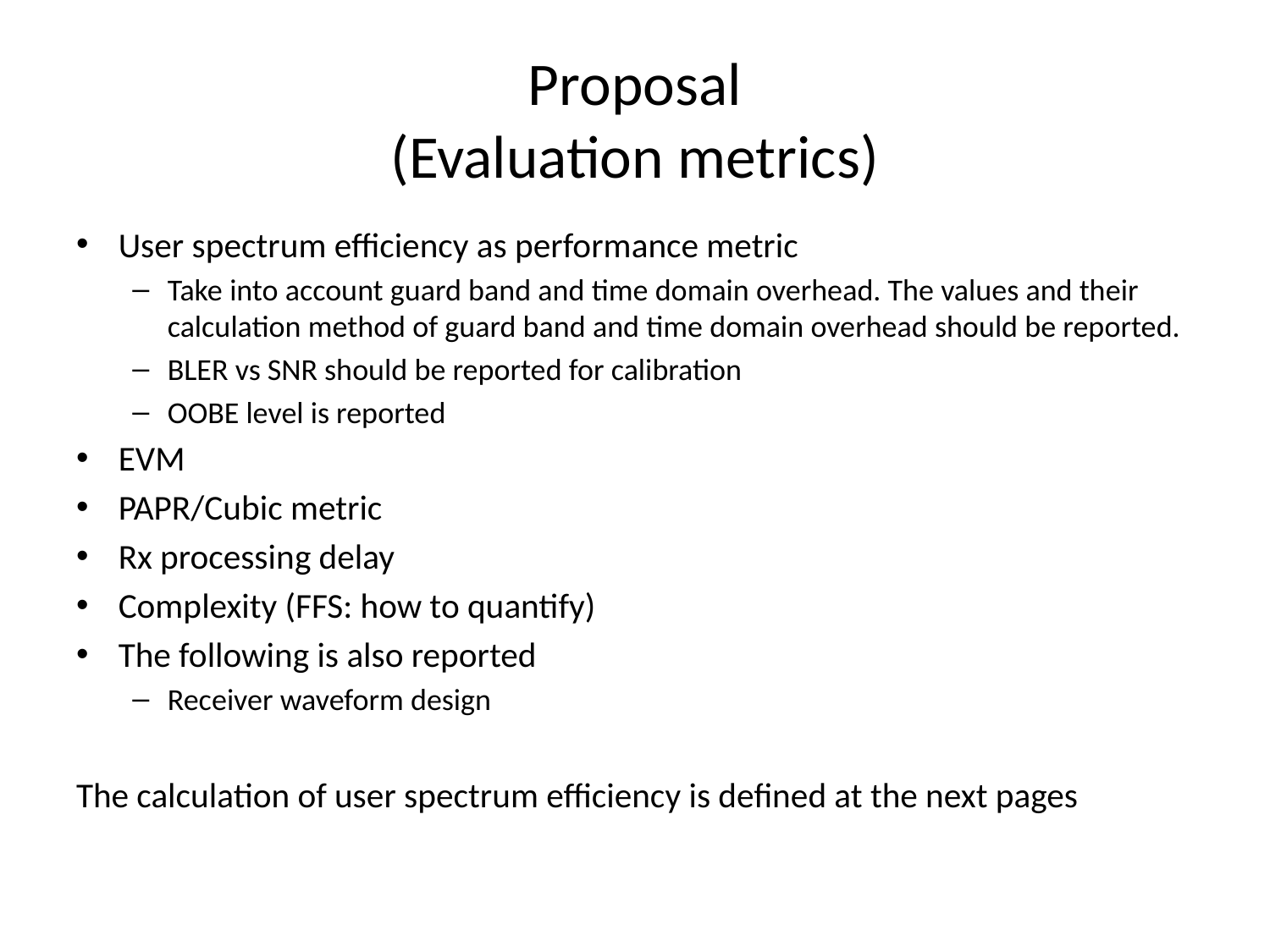

# Proposal (Evaluation metrics)
User spectrum efficiency as performance metric
Take into account guard band and time domain overhead. The values and their calculation method of guard band and time domain overhead should be reported.
BLER vs SNR should be reported for calibration
OOBE level is reported
EVM
PAPR/Cubic metric
Rx processing delay
Complexity (FFS: how to quantify)
The following is also reported
Receiver waveform design

The calculation of user spectrum efficiency is defined at the next pages